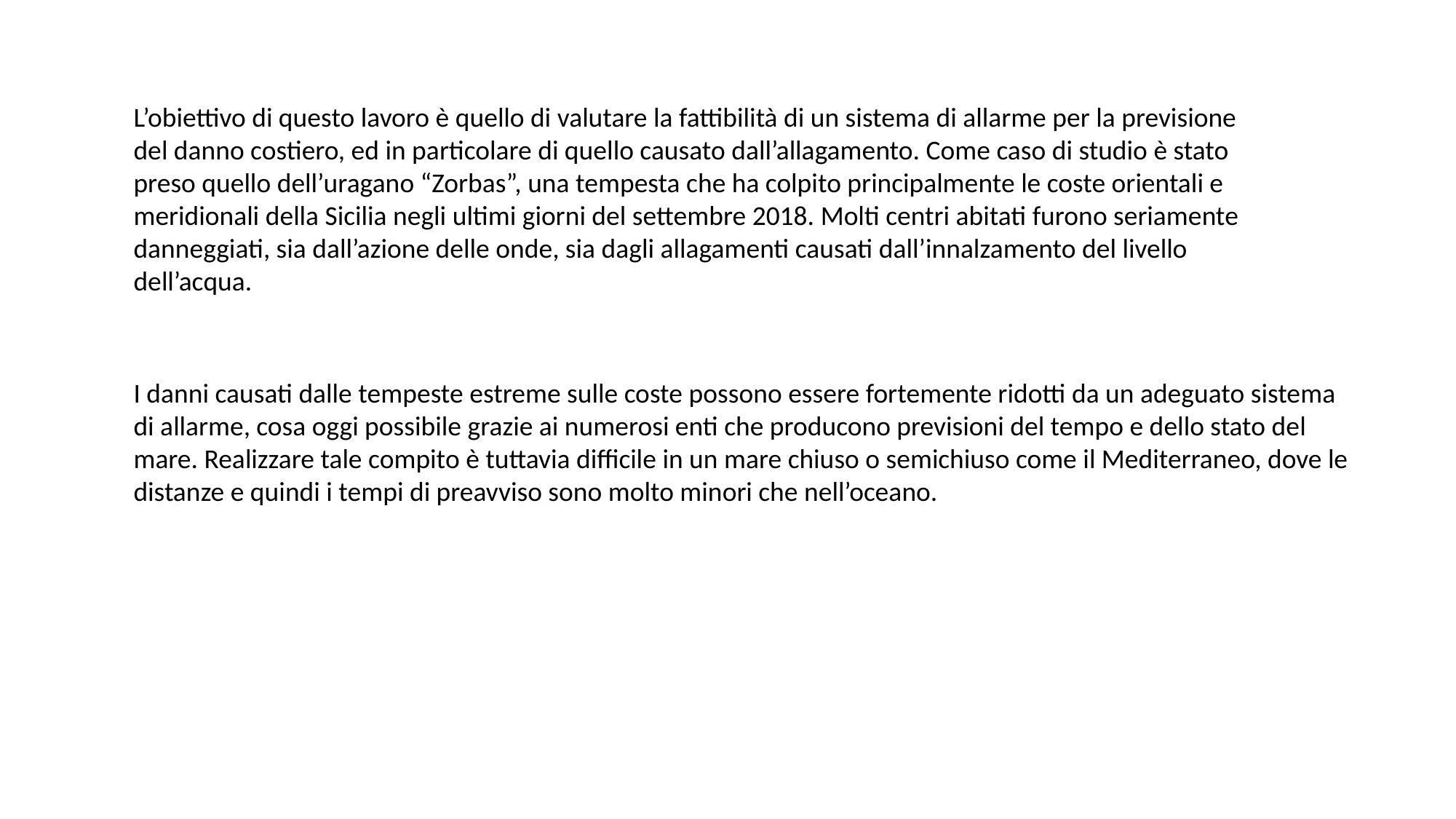

L’obiettivo di questo lavoro è quello di valutare la fattibilità di un sistema di allarme per la previsione del danno costiero, ed in particolare di quello causato dall’allagamento. Come caso di studio è stato preso quello dell’uragano “Zorbas”, una tempesta che ha colpito principalmente le coste orientali e meridionali della Sicilia negli ultimi giorni del settembre 2018. Molti centri abitati furono seriamente danneggiati, sia dall’azione delle onde, sia dagli allagamenti causati dall’innalzamento del livello dell’acqua.
I danni causati dalle tempeste estreme sulle coste possono essere fortemente ridotti da un adeguato sistema di allarme, cosa oggi possibile grazie ai numerosi enti che producono previsioni del tempo e dello stato del mare. Realizzare tale compito è tuttavia difficile in un mare chiuso o semichiuso come il Mediterraneo, dove le distanze e quindi i tempi di preavviso sono molto minori che nell’oceano.